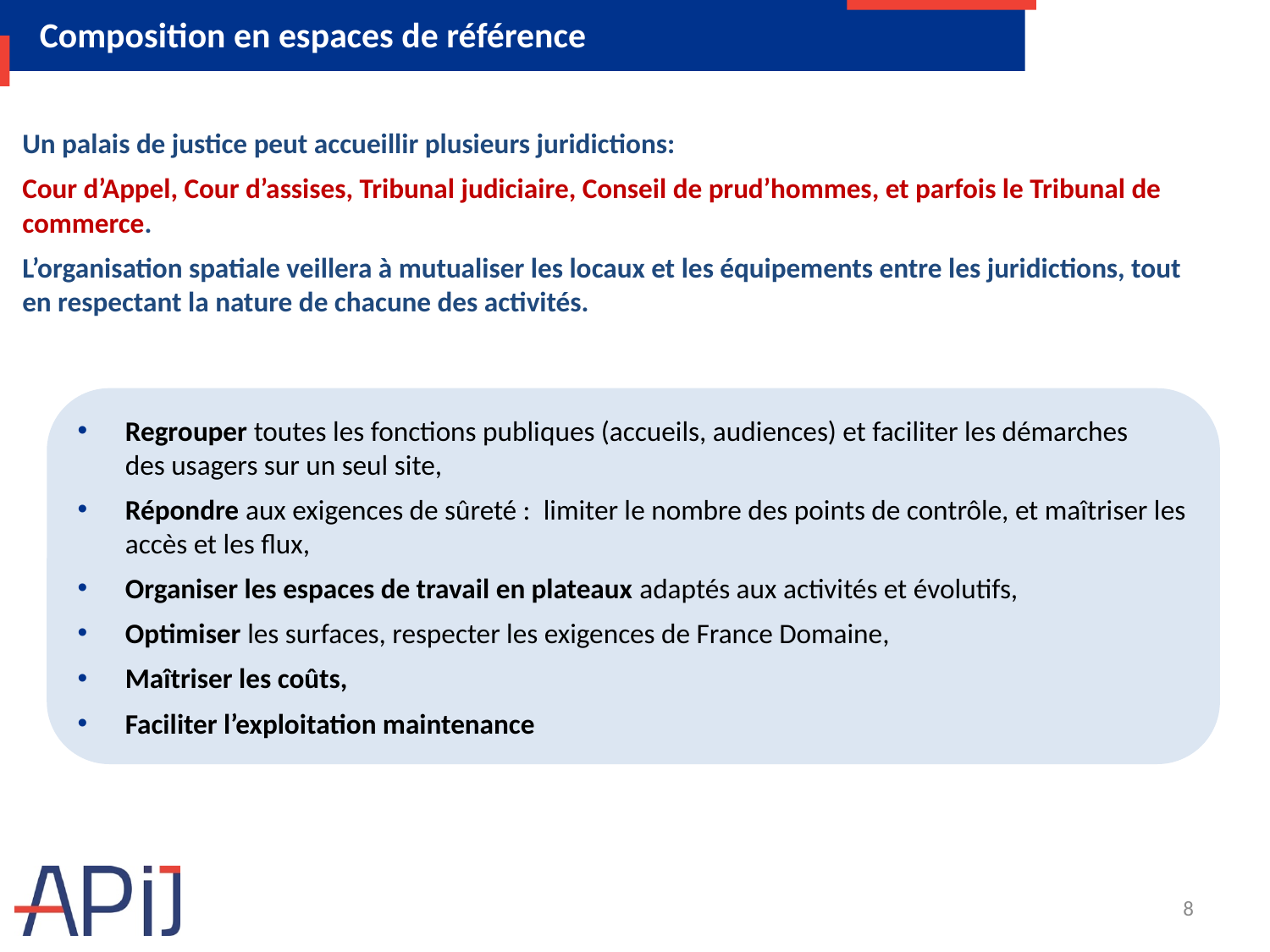

Composition en espaces de référence
Un palais de justice peut accueillir plusieurs juridictions:
Cour d’Appel, Cour d’assises, Tribunal judiciaire, Conseil de prud’hommes, et parfois le Tribunal de commerce.
L’organisation spatiale veillera à mutualiser les locaux et les équipements entre les juridictions, tout en respectant la nature de chacune des activités.

Regrouper toutes les fonctions publiques (accueils, audiences) et faciliter les démarches
des usagers sur un seul site,
Répondre aux exigences de sûreté :  limiter le nombre des points de contrôle, et maîtriser les accès et les flux,
Organiser les espaces de travail en plateaux adaptés aux activités et évolutifs,
Optimiser les surfaces, respecter les exigences de France Domaine,
Maîtriser les coûts,
Faciliter l’exploitation maintenance
8